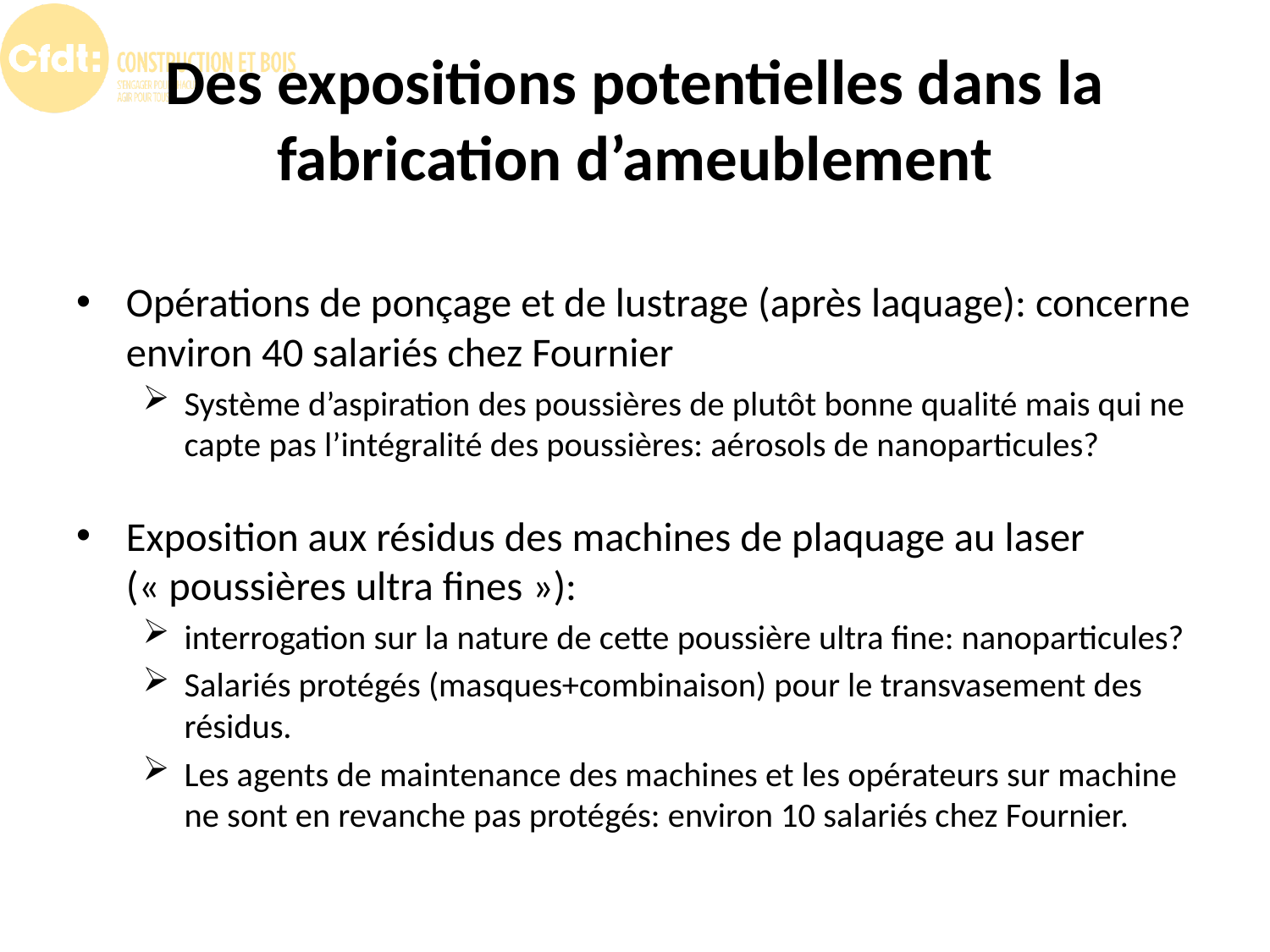

# Des expositions potentielles dans la fabrication d’ameublement
Opérations de ponçage et de lustrage (après laquage): concerne environ 40 salariés chez Fournier
Système d’aspiration des poussières de plutôt bonne qualité mais qui ne capte pas l’intégralité des poussières: aérosols de nanoparticules?

Exposition aux résidus des machines de plaquage au laser (« poussières ultra fines »):
interrogation sur la nature de cette poussière ultra fine: nanoparticules?
Salariés protégés (masques+combinaison) pour le transvasement des résidus.
Les agents de maintenance des machines et les opérateurs sur machine ne sont en revanche pas protégés: environ 10 salariés chez Fournier.